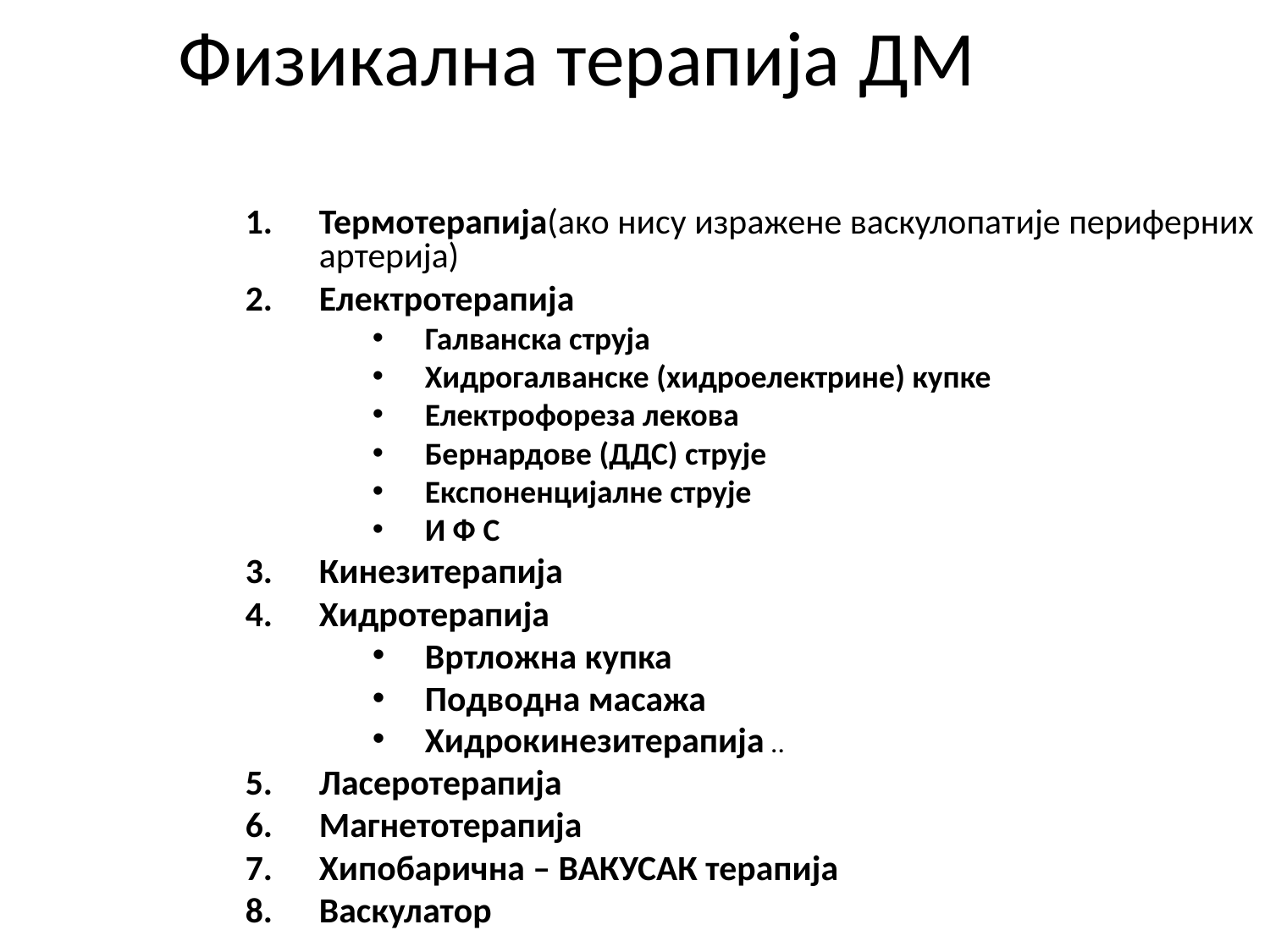

Физикална терапија ДМ
Термотерапија(ако нису изражене васкулопатије периферних артерија)
Електротерапија
Галванска струја
Хидрогалванске (хидроелектрине) купке
Електрофореза лекова
Бернардове (ДДС) струје
Експоненцијалне струје
И Ф С
Кинезитерапија
Хидротерапија
Вртложна купка
Подводна масажа
Хидрокинезитерапија ..
Ласеротерапија
Магнетотерапија
Хипобарична – ВАКУСАК терапија
Васкулатор